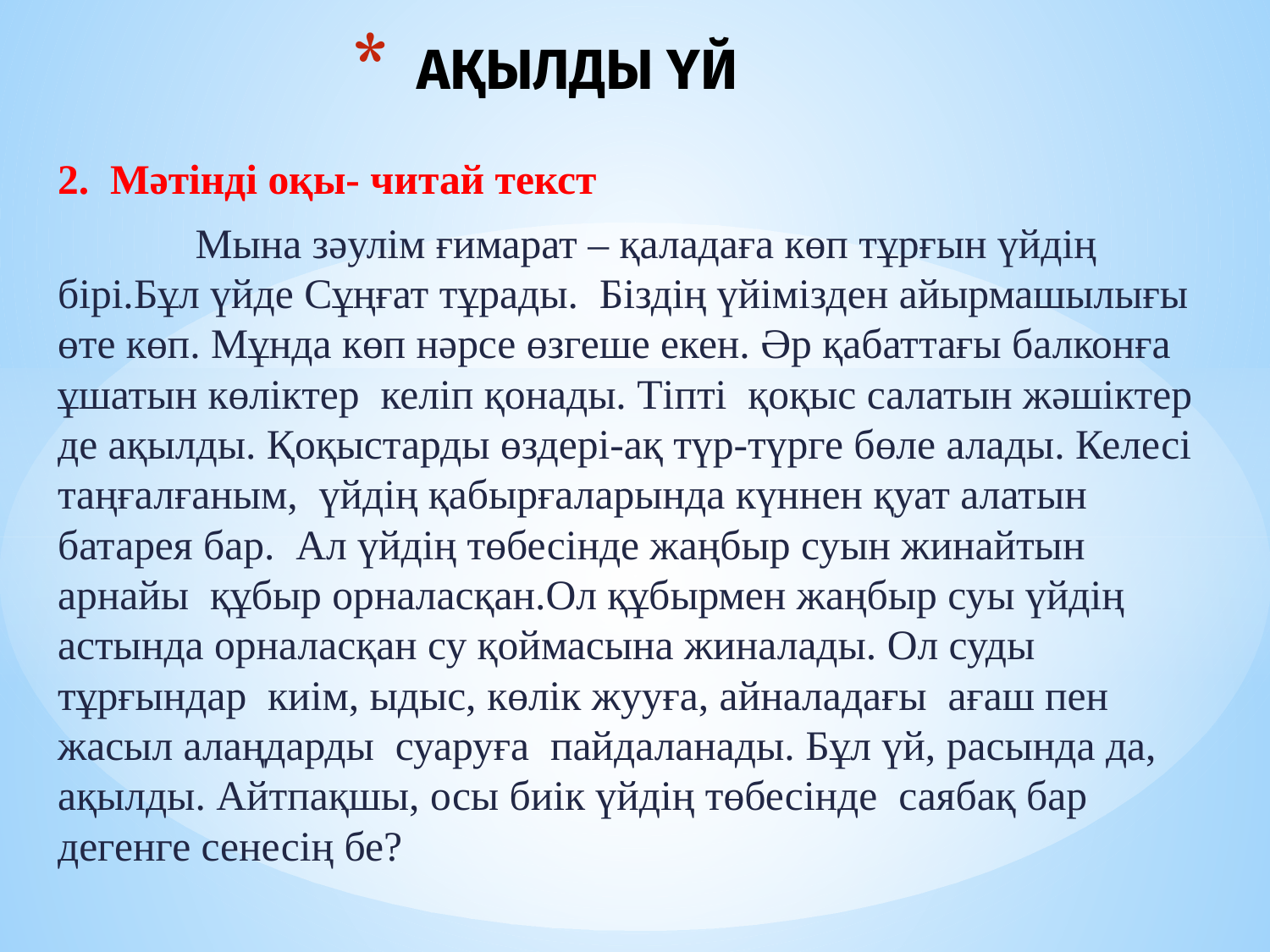

# АҚЫЛДЫ ҮЙ
2.  Мәтінді оқы- читай текст
             Мына зәулім ғимарат – қаладаға көп тұрғын үйдің бірі.Бұл үйде Сұңғат тұрады.  Біздің үйімізден айырмашылығы өте көп. Мұнда көп нәрсе өзгеше екен. Әр қабаттағы балконға ұшатын көліктер  келіп қонады. Тіпті  қоқыс салатын жәшіктер  де ақылды. Қоқыстарды өздері-ақ түр-түрге бөле алады. Келесі таңғалғаным,  үйдің қабырғаларында күннен қуат алатын  батарея бар.  Ал үйдің төбесінде жаңбыр суын жинайтын арнайы  құбыр орналасқан.Ол құбырмен жаңбыр суы үйдің астында орналасқан су қоймасына жиналады. Ол суды  тұрғындар  киім, ыдыс, көлік жууға, айналадағы  ағаш пен жасыл алаңдарды  суаруға  пайдаланады. Бұл үй, расында да, ақылды. Айтпақшы, осы биік үйдің төбесінде  саябақ бар дегенге сенесің бе?